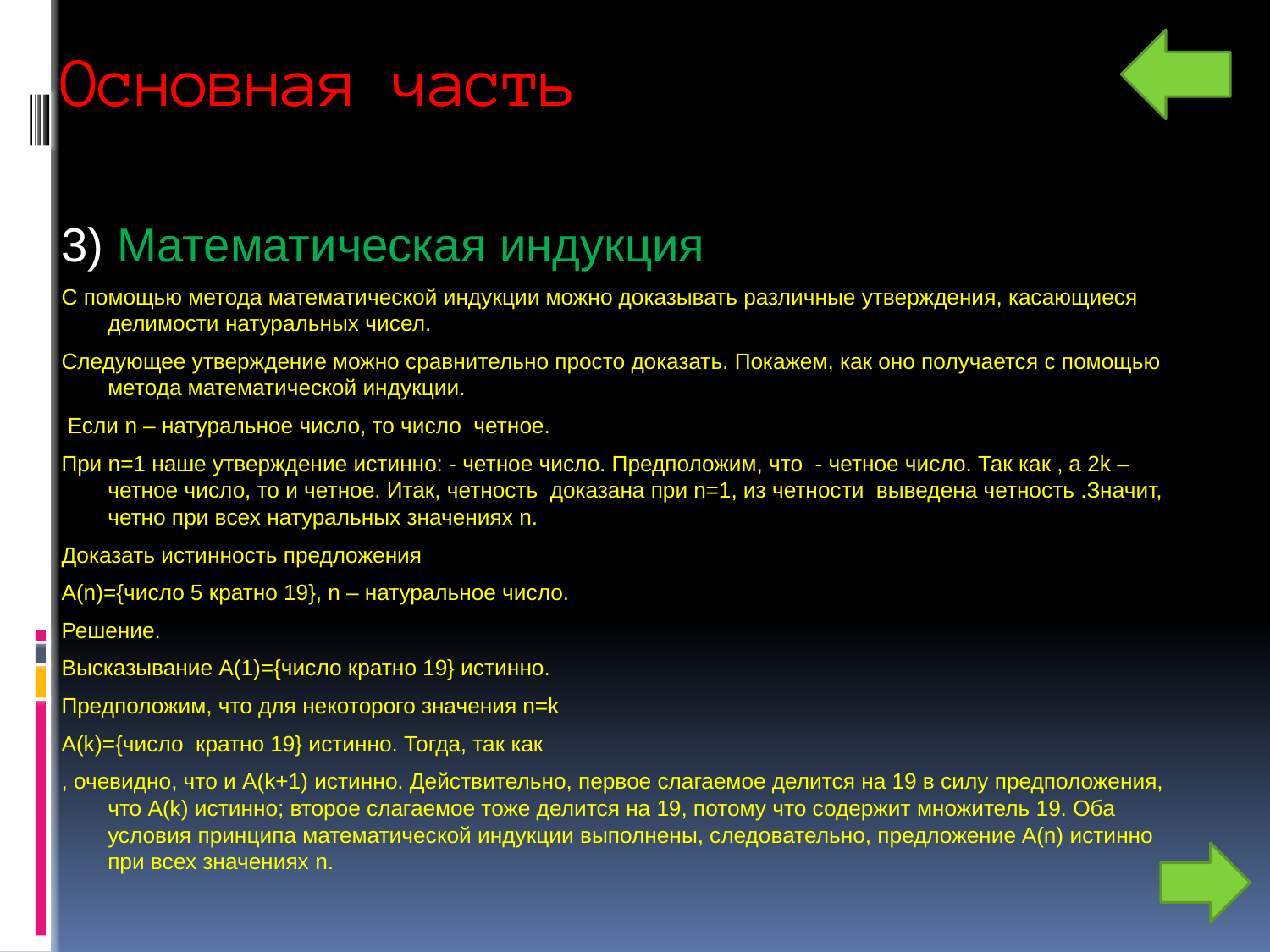

# Основная часть

3) Математическая индукция
С помощью метода математической индукции можно доказывать различные утверждения, касающиеся делимости натуральных чисел.
Следующее утверждение можно сравнительно просто доказать. Покажем, как оно получается с помощью метода математической индукции.
 Если n – натуральное число, то число  четное.
При n=1 наше утверждение истинно: - четное число. Предположим, что  - четное число. Так как , a 2k – четное число, то и четное. Итак, четность  доказана при n=1, из четности  выведена четность .Значит,  четно при всех натуральных значениях n.
Доказать истинность предложения
A(n)={число 5 кратно 19}, n – натуральное число.
Решение.
Высказывание А(1)={число кратно 19} истинно.
Предположим, что для некоторого значения n=k
А(k)={число  кратно 19} истинно. Тогда, так как
, очевидно, что и A(k+1) истинно. Действительно, первое слагаемое делится на 19 в силу предположения, что A(k) истинно; второе слагаемое тоже делится на 19, потому что содержит множитель 19. Оба условия принципа математической индукции выполнены, следовательно, предложение A(n) истинно при всех значениях n.